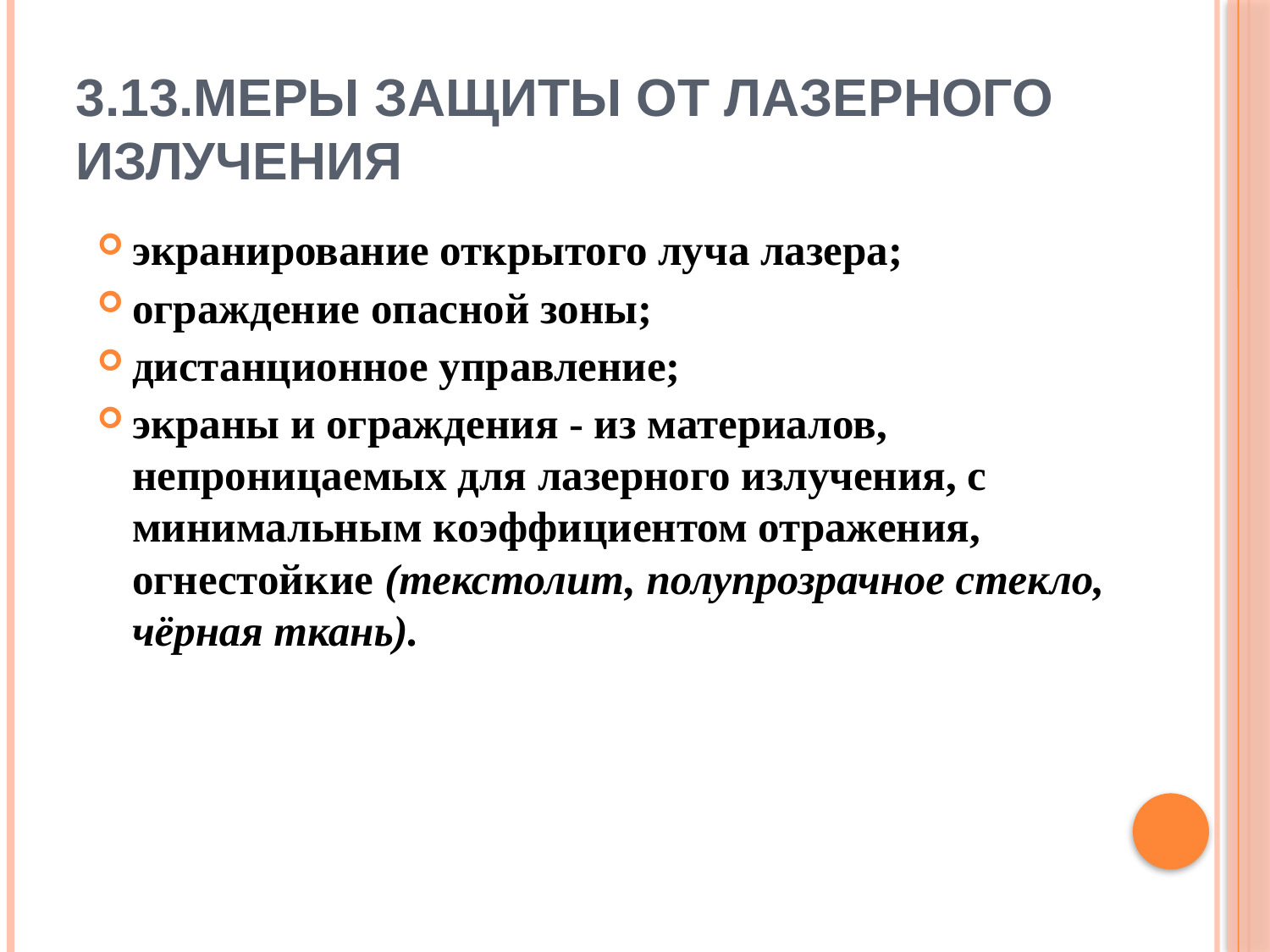

# 3.13.Меры защиты от лазерного излучения
экранирование открытого луча лазера;
ограждение опасной зоны;
дистанционное управление;
экраны и ограждения - из материалов, непроницаемых для лазерного излучения, с минимальным коэффициентом отражения, огнестойкие (текстолит, полупрозрачное стекло, чёрная ткань).